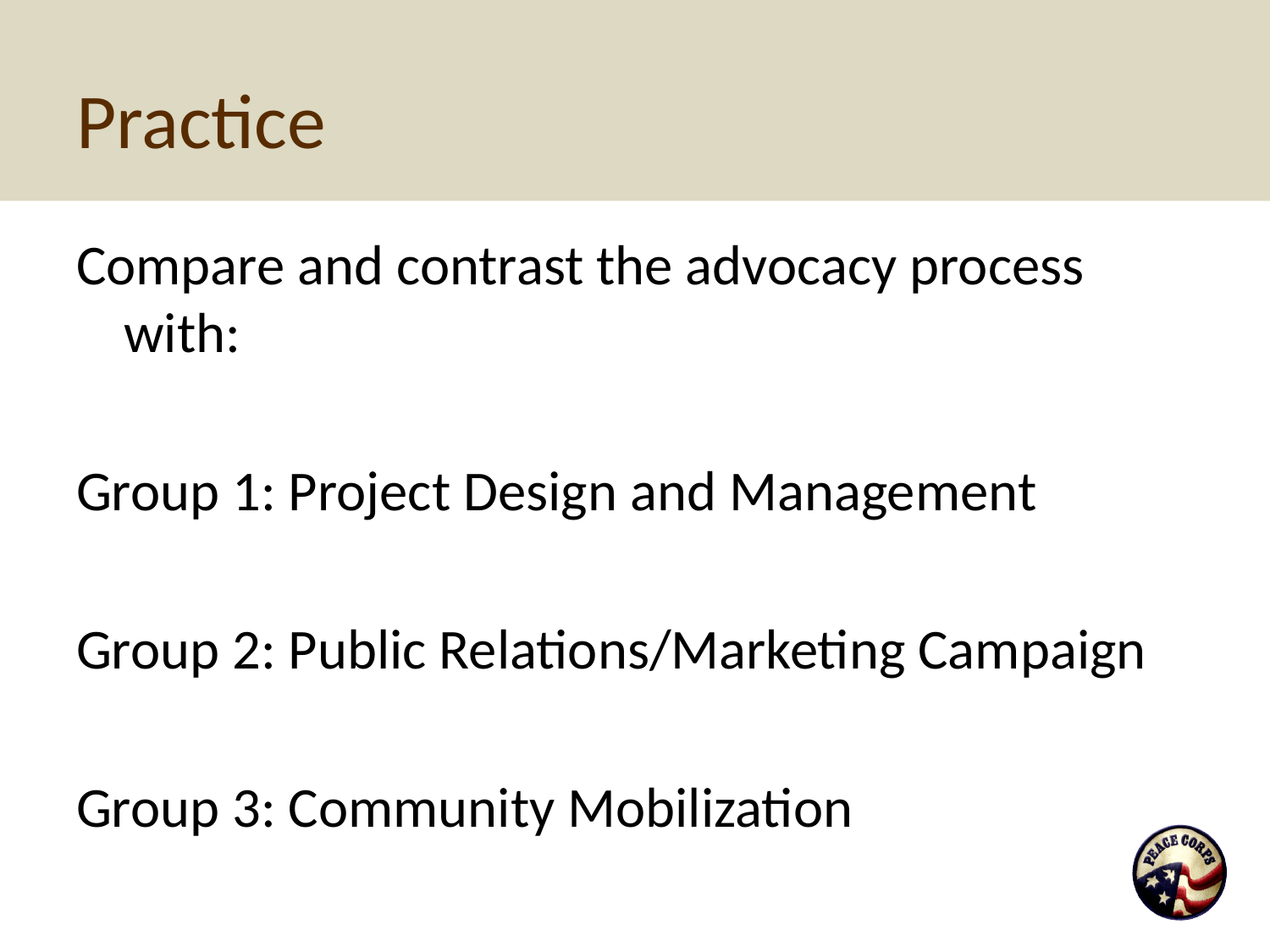

# Practice
Compare and contrast the advocacy process with:

Group 1: Project Design and Management

Group 2: Public Relations/Marketing Campaign

Group 3: Community Mobilization